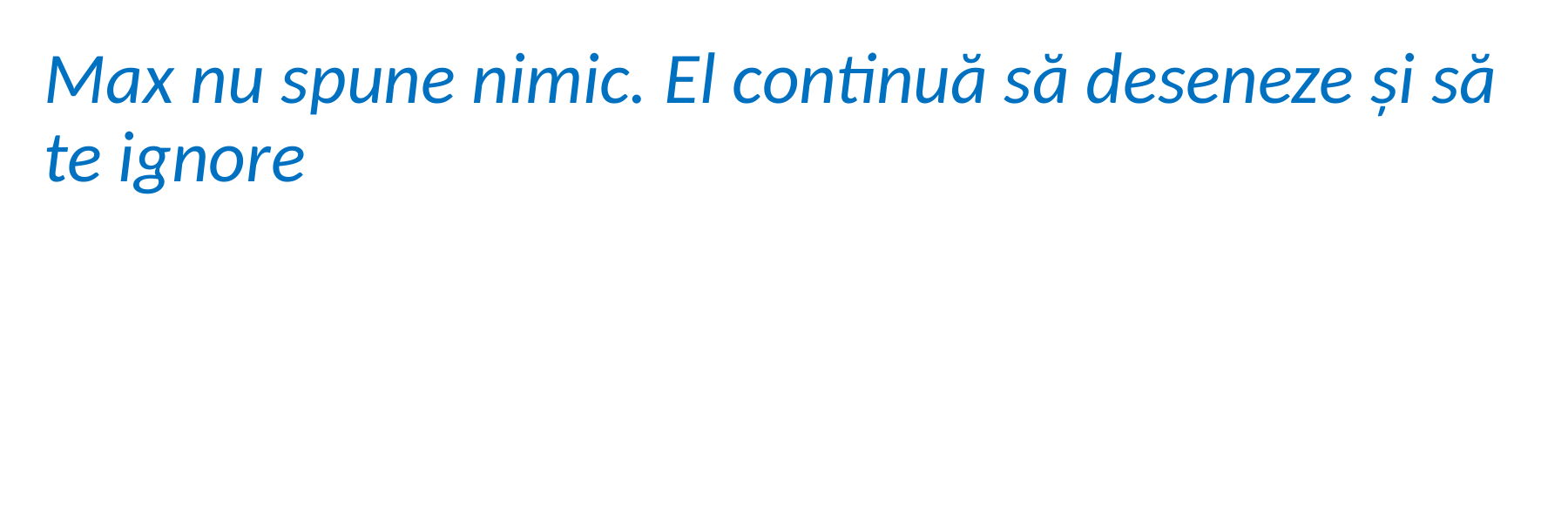

Max nu spune nimic. El continuă să deseneze și să te ignore